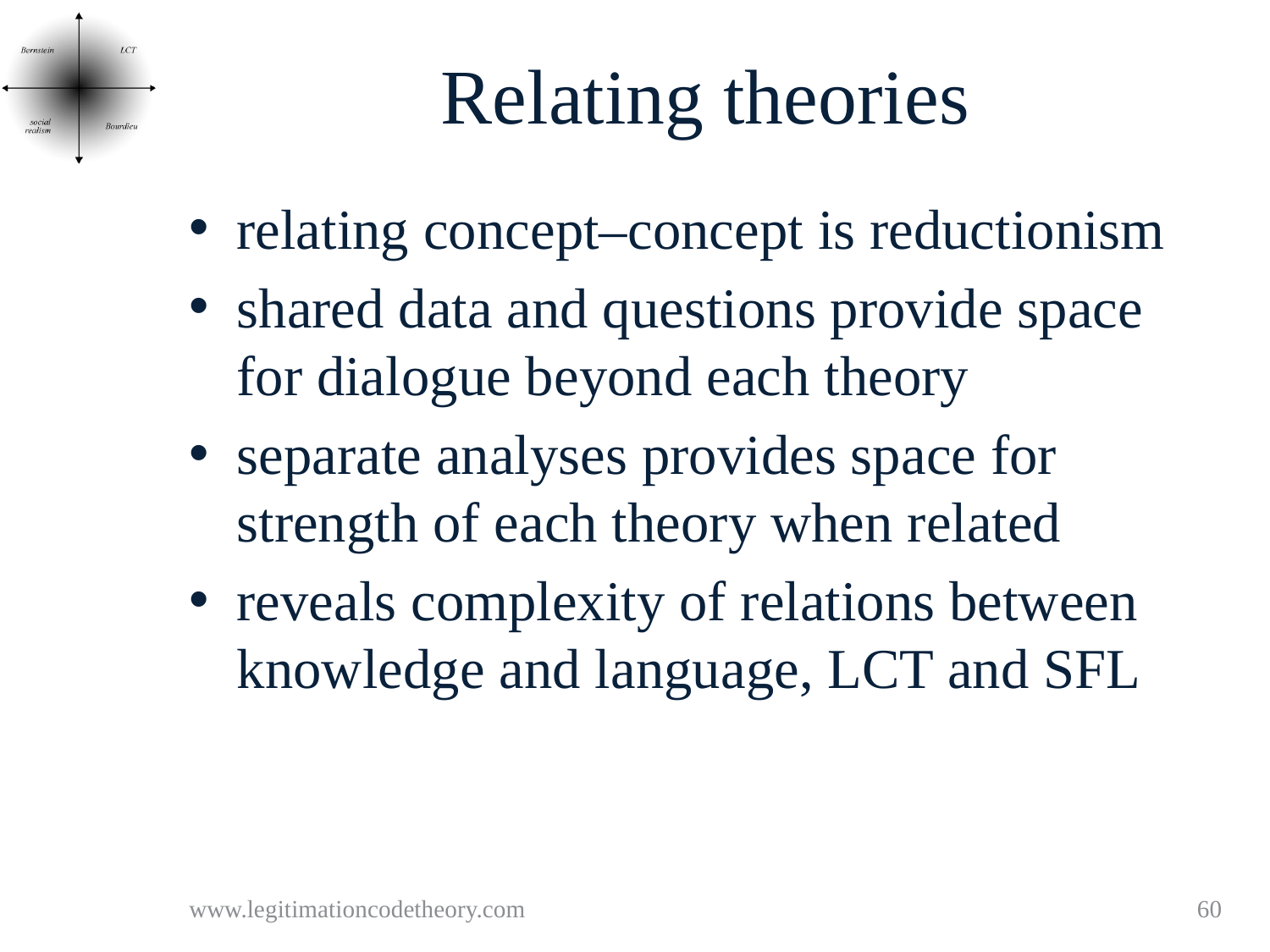

# Relating theories

relating concept–concept is reductionism
shared data and questions provide space for dialogue beyond each theory
separate analyses provides space for strength of each theory when related
reveals complexity of relations between knowledge and language, LCT and SFL

www.legitimationcodetheory.com
60